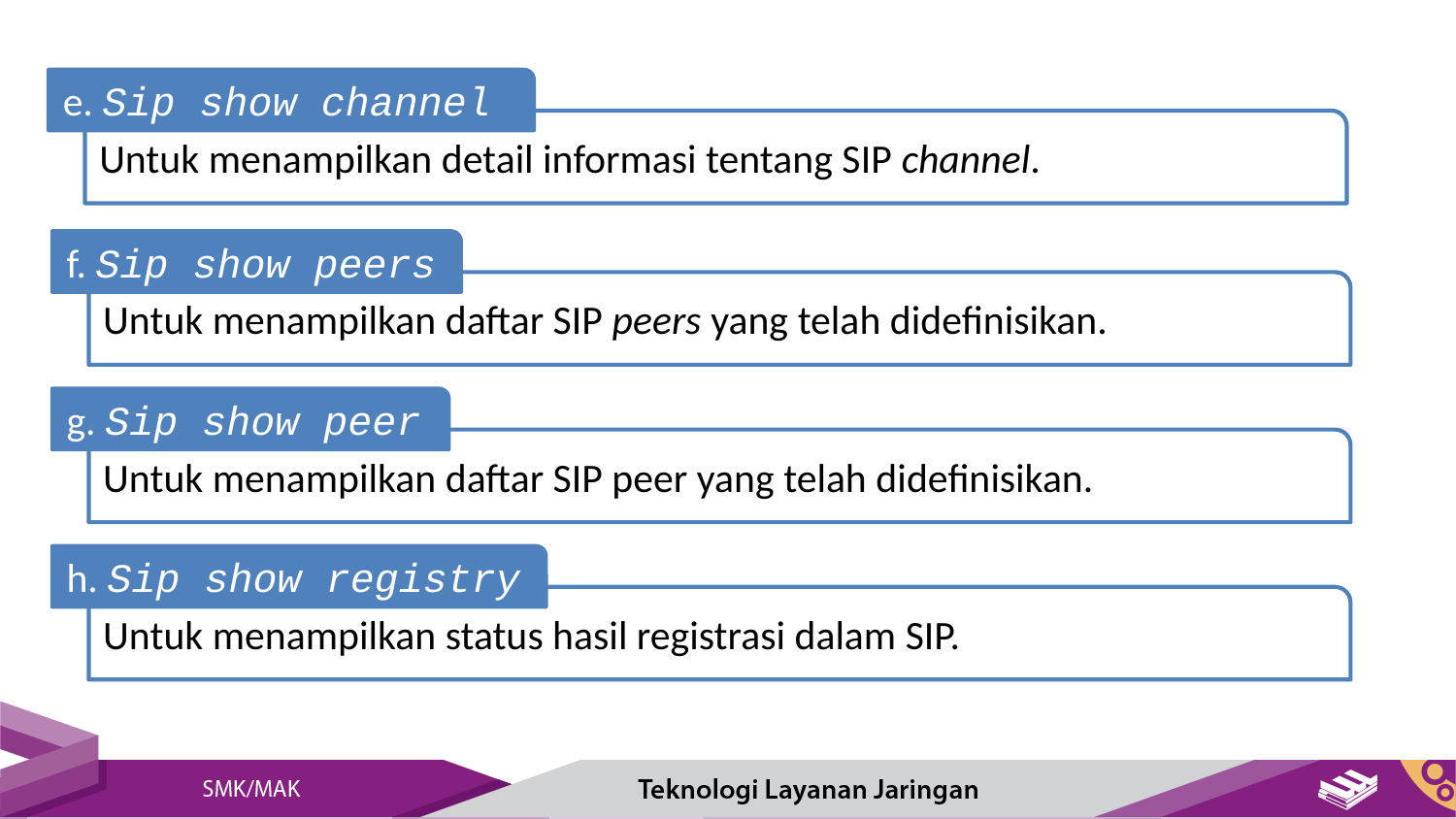

e. Sip show channel
Untuk menampilkan detail informasi tentang SIP channel.
f. Sip show peers
Untuk menampilkan daftar SIP peers yang telah didefinisikan.
g. Sip show peer
Untuk menampilkan daftar SIP peer yang telah didefinisikan.
h. Sip show registry
Untuk menampilkan status hasil registrasi dalam SIP.